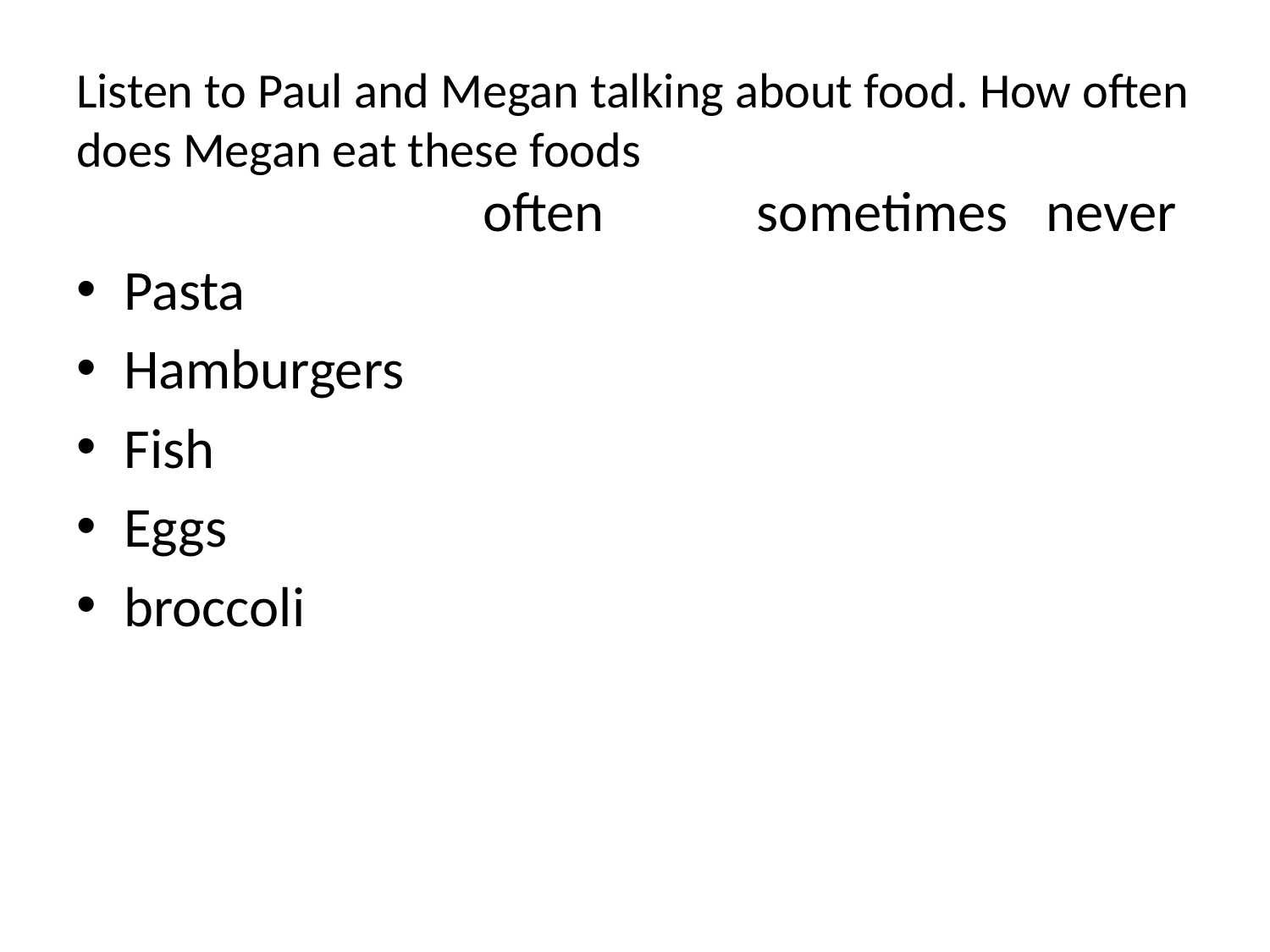

# Listen to Paul and Megan talking about food. How often does Megan eat these foods
                                often            sometimes   never
Pasta
Hamburgers
Fish
Eggs
broccoli